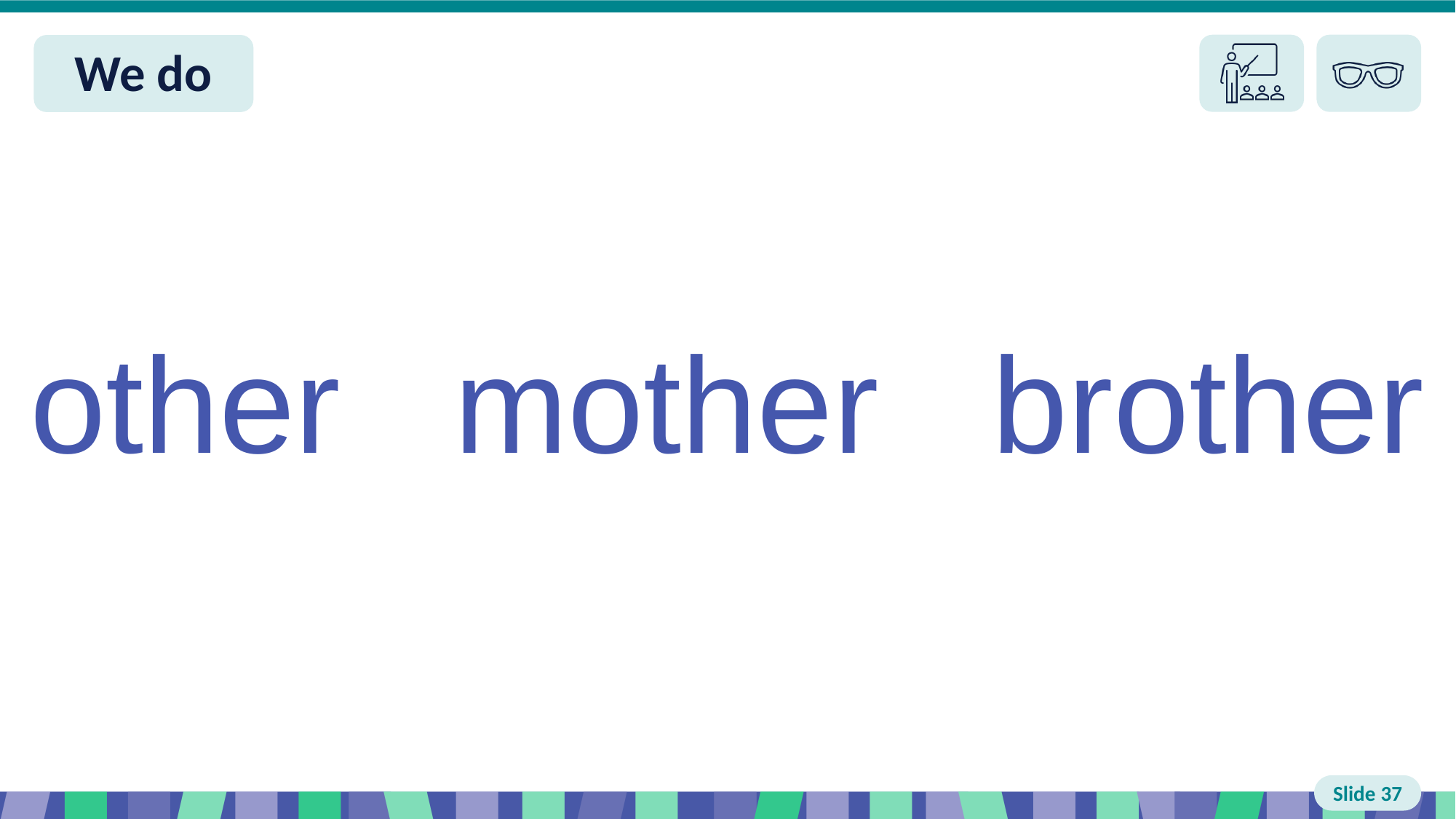

Slide 37 We do read
other   mother   brother